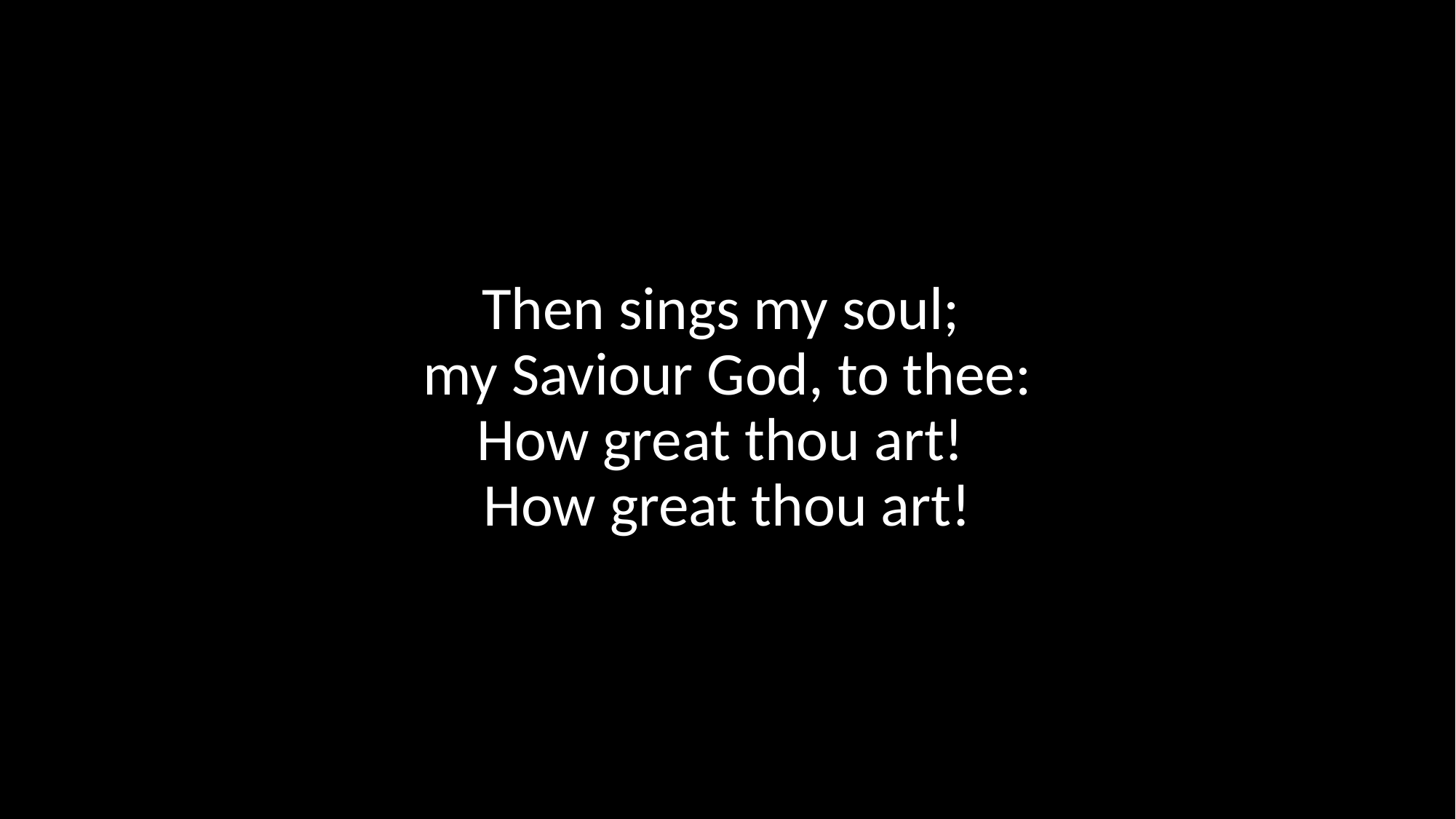

Then sings my soul;
my Saviour God, to thee:
How great thou art!
How great thou art!